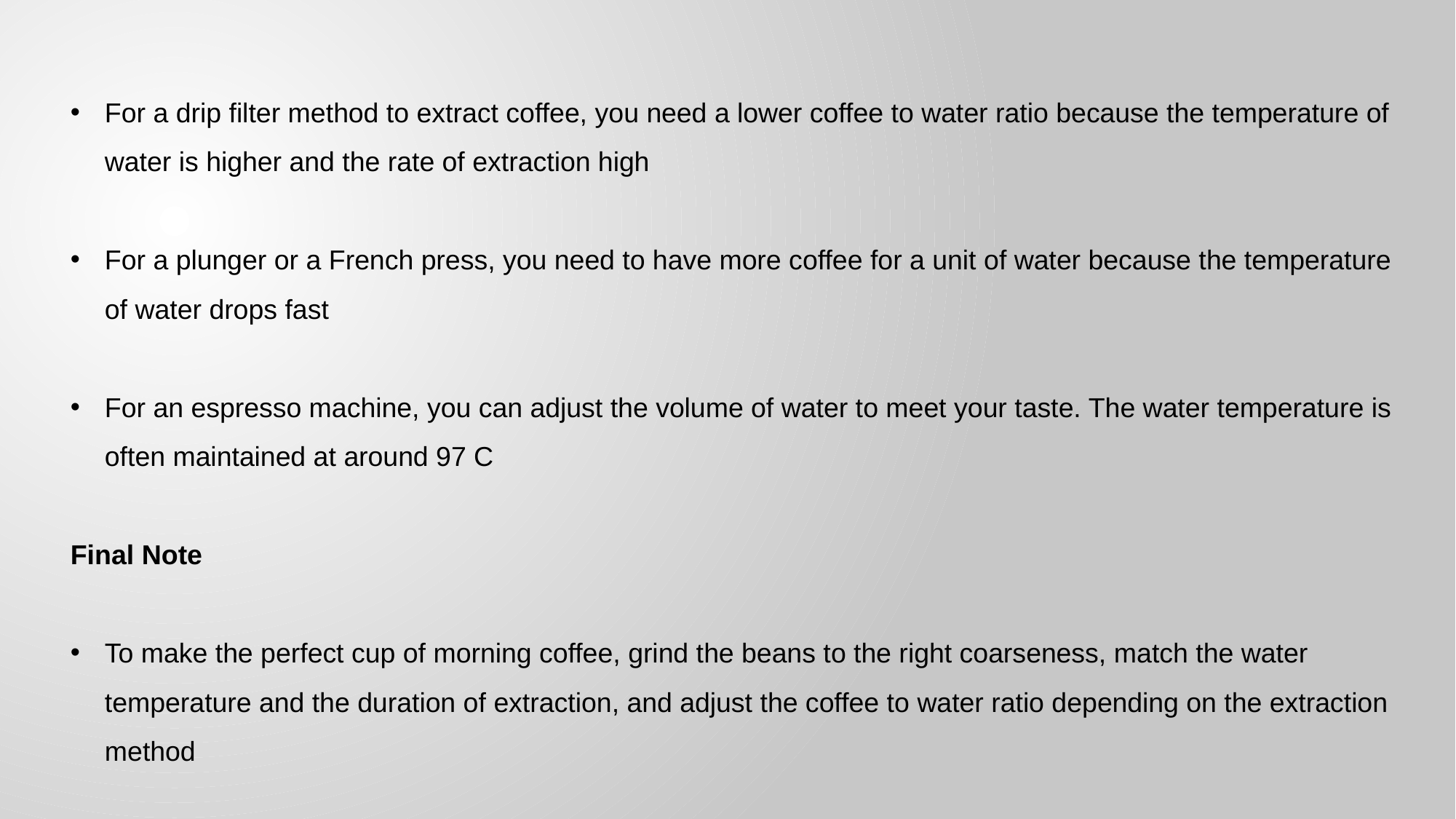

For a drip filter method to extract coffee, you need a lower coffee to water ratio because the temperature of water is higher and the rate of extraction high

For a plunger or a French press, you need to have more coffee for a unit of water because the temperature of water drops fast

For an espresso machine, you can adjust the volume of water to meet your taste. The water temperature is often maintained at around 97 C

Final Note

To make the perfect cup of morning coffee, grind the beans to the right coarseness, match the water temperature and the duration of extraction, and adjust the coffee to water ratio depending on the extraction method